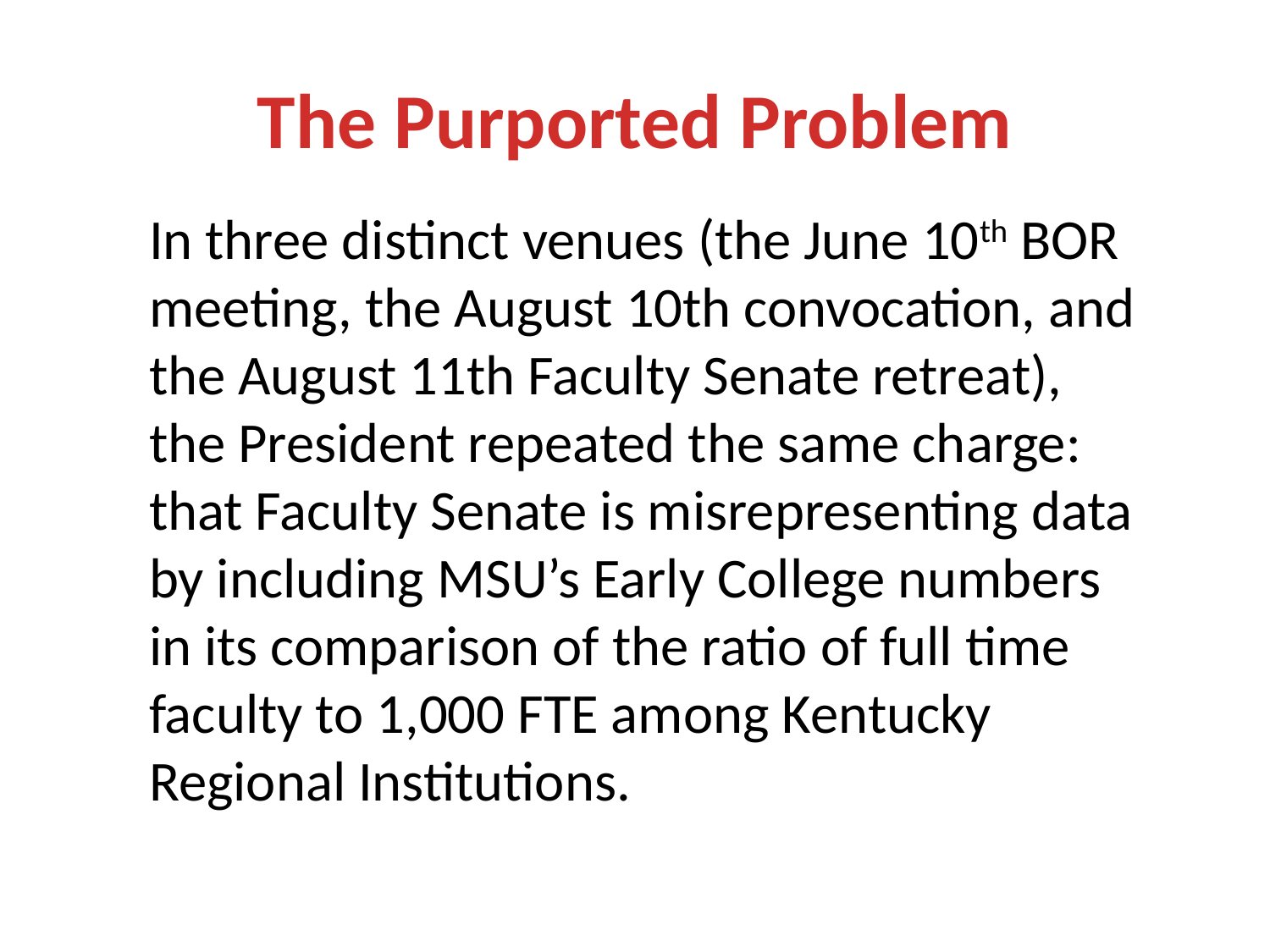

# The Purported Problem
In three distinct venues (the June 10th BOR meeting, the August 10th convocation, and the August 11th Faculty Senate retreat), the President repeated the same charge: that Faculty Senate is misrepresenting data by including MSU’s Early College numbers in its comparison of the ratio of full time faculty to 1,000 FTE among Kentucky Regional Institutions.